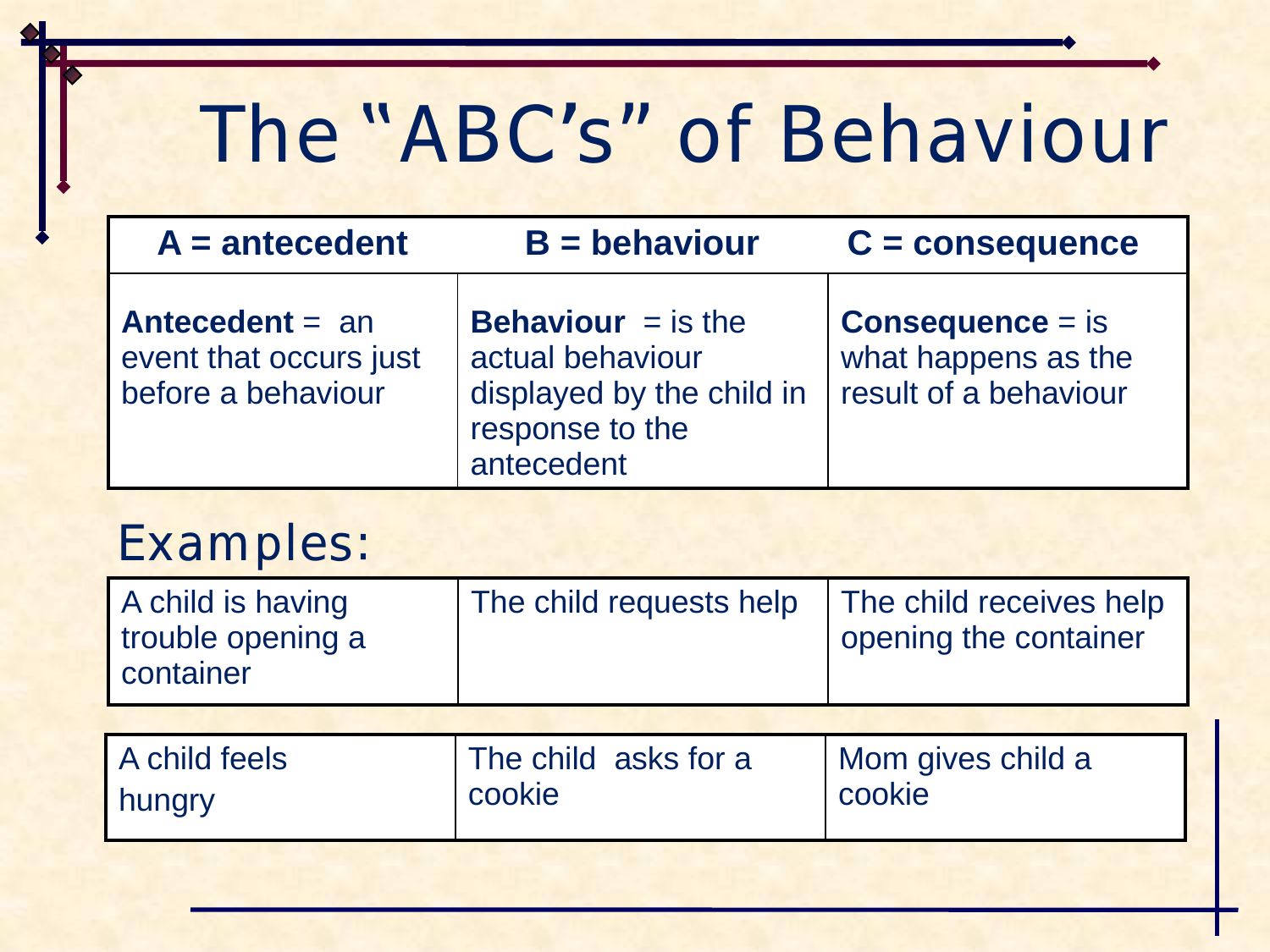

The “ABC’s” of Behaviour
| A = antecedent B = behaviour C = consequence |  |  |
| --- | --- | --- |
| Antecedent = an event that occurs just before a behaviour | Behaviour = is the actual behaviour displayed by the child in response to the antecedent | Consequence = is what happens as the result of a behaviour |
Examples:
| A child is having trouble opening a container | The child requests help | The child receives help opening the container |
| --- | --- | --- |
| A child feels hungry | The child asks for a cookie | Mom gives child a cookie |
| --- | --- | --- |